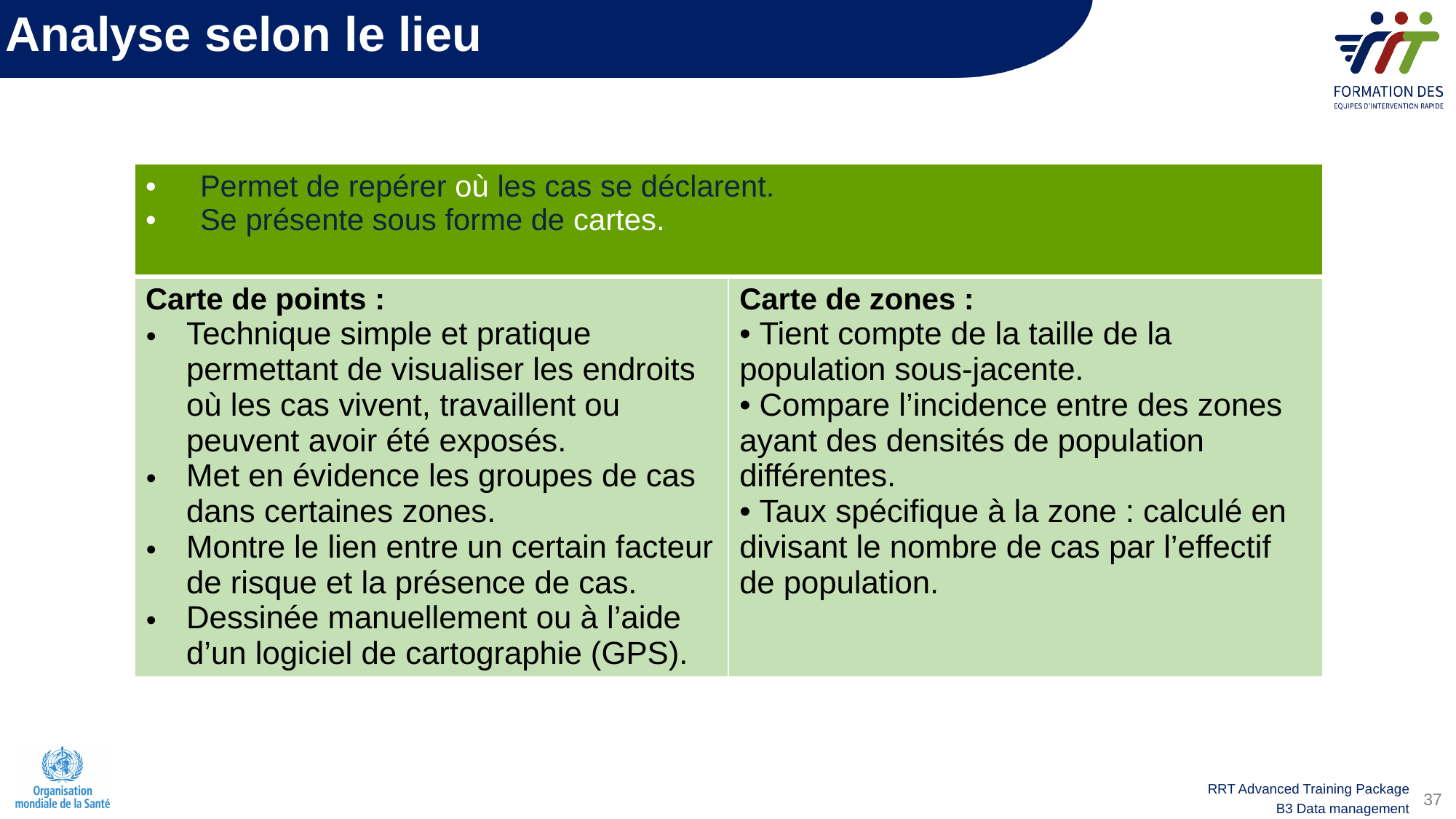

Analyse selon le lieu
| Permet de repérer où les cas se déclarent. Se présente sous forme de cartes. |  |
| --- | --- |
| Carte de points : Technique simple et pratique permettant de visualiser les endroits où les cas vivent, travaillent ou peuvent avoir été exposés. Met en évidence les groupes de cas dans certaines zones. Montre le lien entre un certain facteur de risque et la présence de cas. Dessinée manuellement ou à l’aide d’un logiciel de cartographie (GPS). | Carte de zones : • Tient compte de la taille de la population sous-jacente. • Compare l’incidence entre des zones ayant des densités de population différentes. • Taux spécifique à la zone : calculé en divisant le nombre de cas par l’effectif de population. |